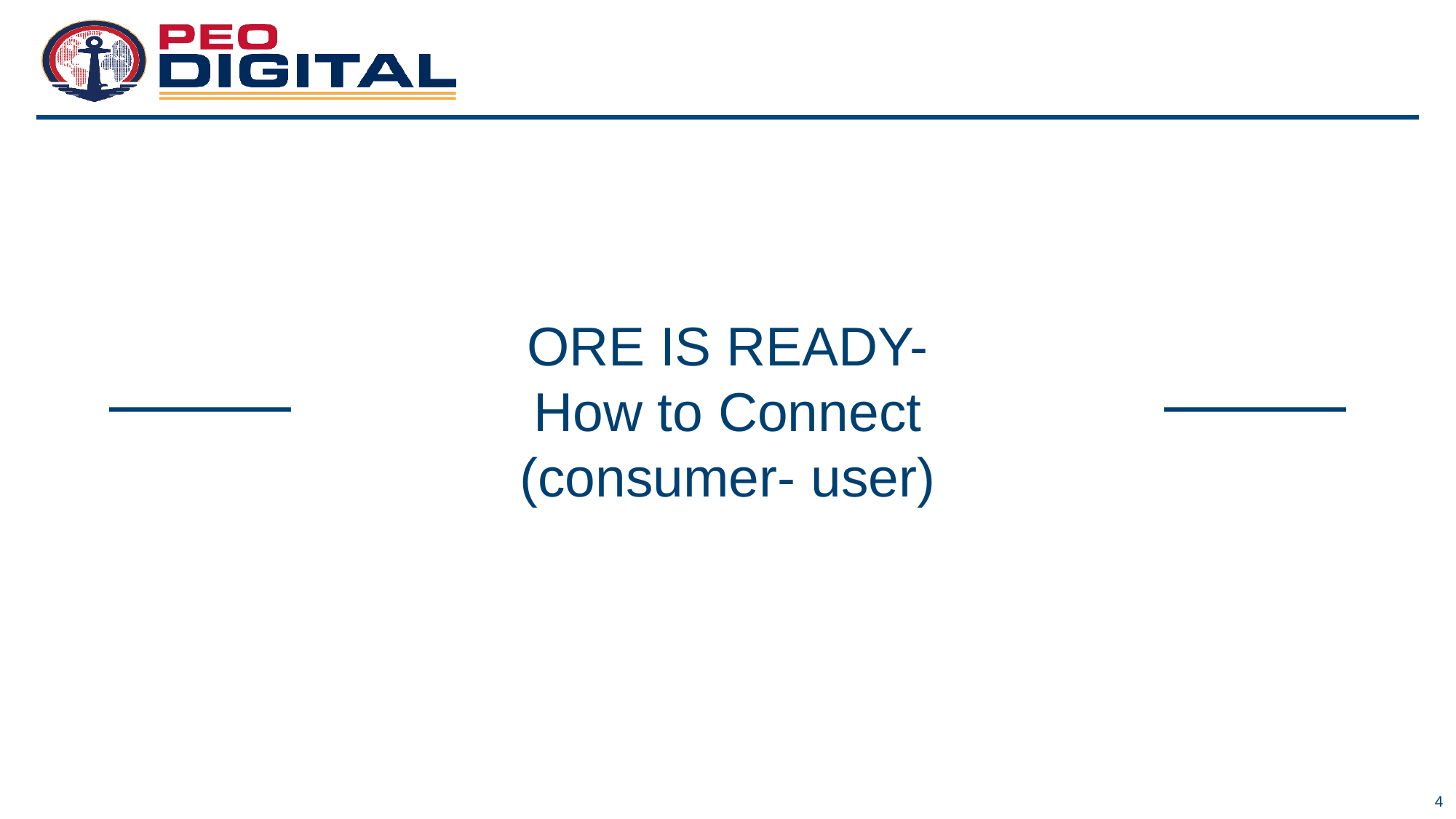

ORE IS READY-
How to Connect (consumer- user)